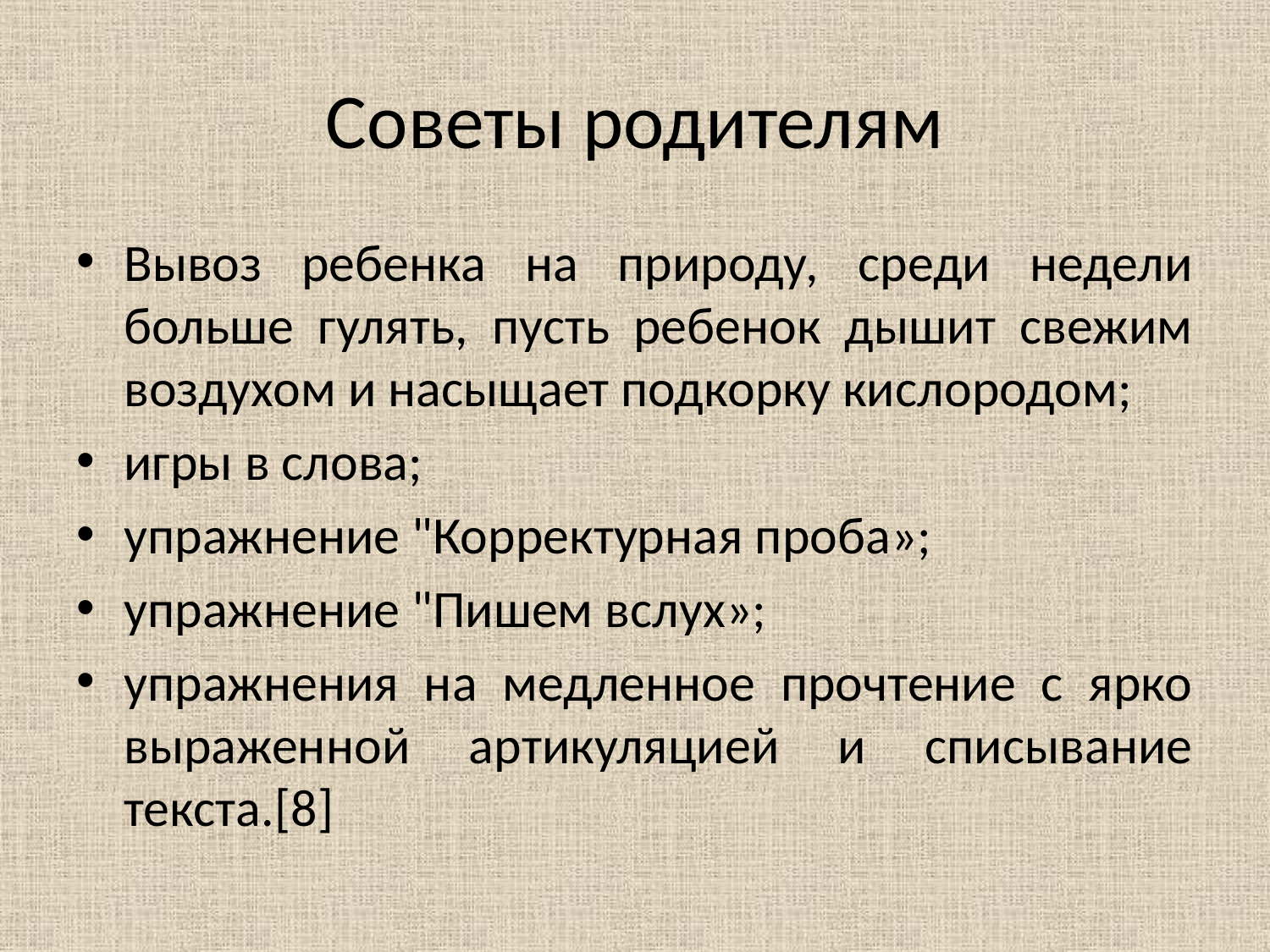

# Советы родителям
Вывоз ребенка на природу, среди недели больше гулять, пусть ребенок дышит свежим воздухом и насыщает подкорку кислородом;
игры в слова;
упражнение "Корректурная проба»;
упражнение "Пишем вслух»;
упражнения на медленное прочтение с ярко выраженной артикуляцией и списывание текста.[8]